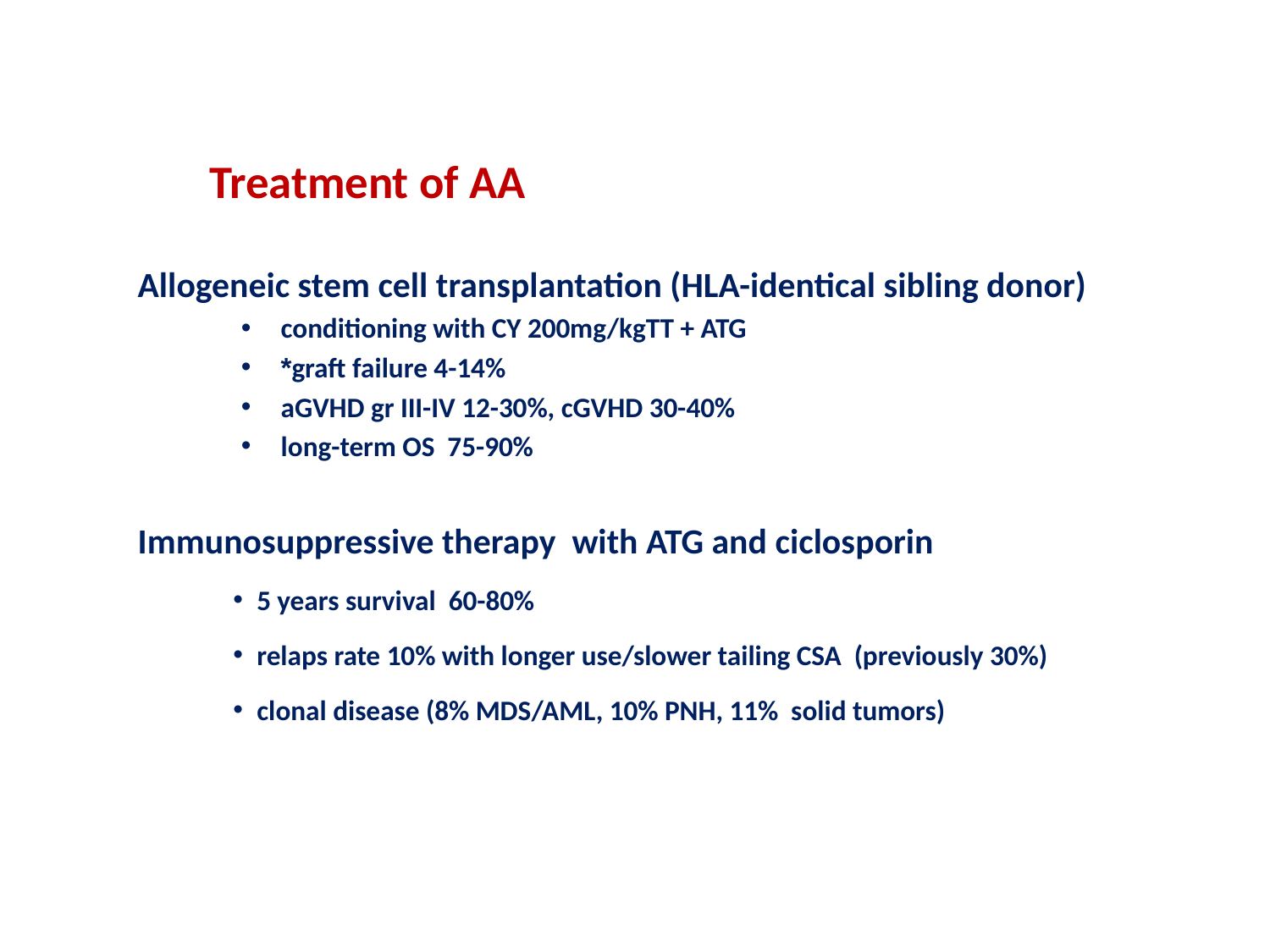

# Treatment of AA
Allogeneic stem cell transplantation (HLA-identical sibling donor)
conditioning with CY 200mg/kgTT + ATG
*graft failure 4-14%
aGVHD gr III-IV 12-30%, cGVHD 30-40%
long-term OS  75-90%

Immunosuppressive therapy  with ATG and ciclosporin
5 years survival  60-80%
relaps rate 10% with longer use/slower tailing CSA  (previously 30%)
clonal disease (8% MDS/AML, 10% PNH, 11%  solid tumors)